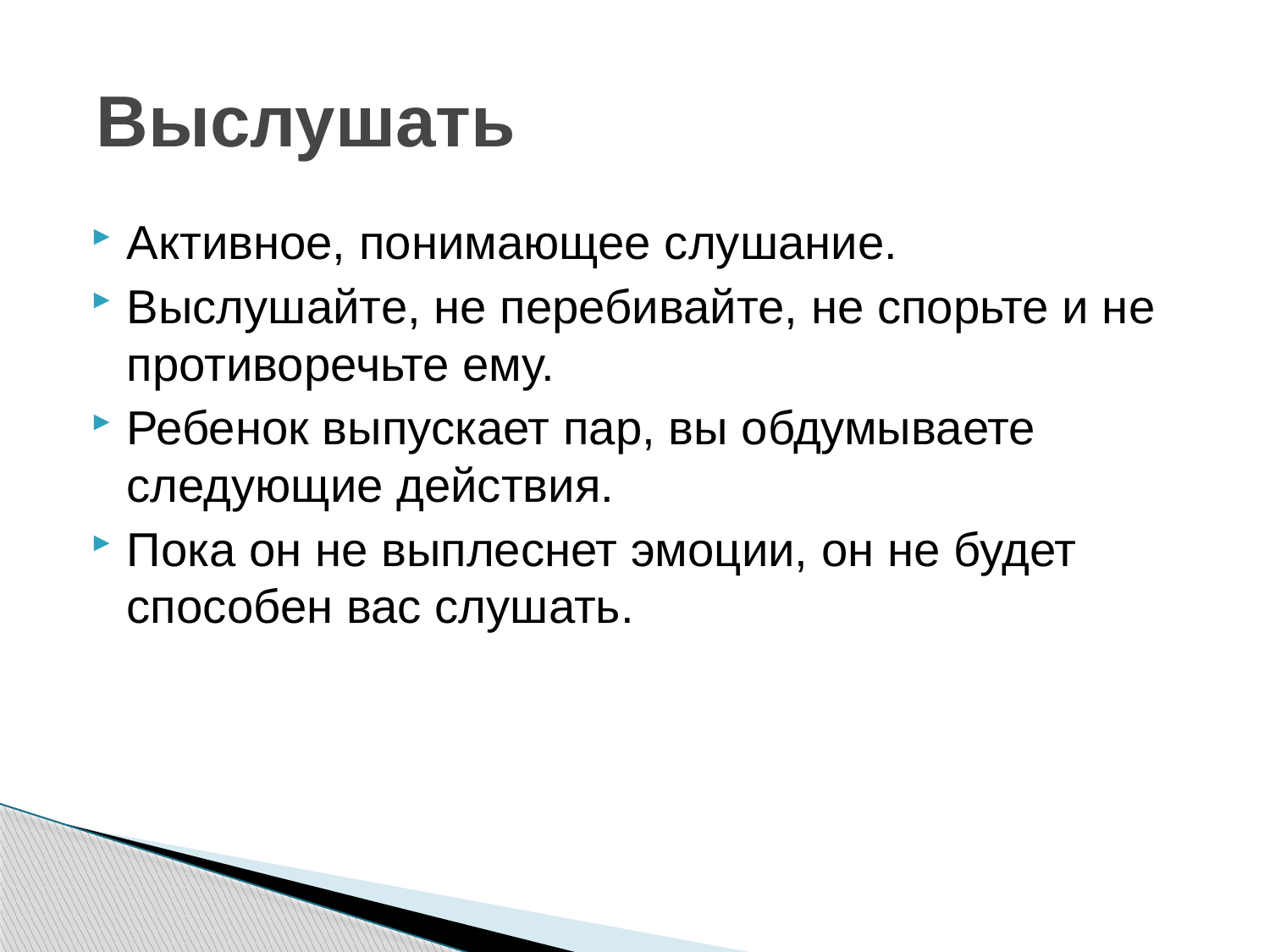

# Выслушать
Активное, понимающее слушание.
Выслушайте, не перебивайте, не спорьте и не противоречьте ему.
Ребенок выпускает пар, вы обдумываете следующие действия.
Пока он не выплеснет эмоции, он не будет способен вас слушать.